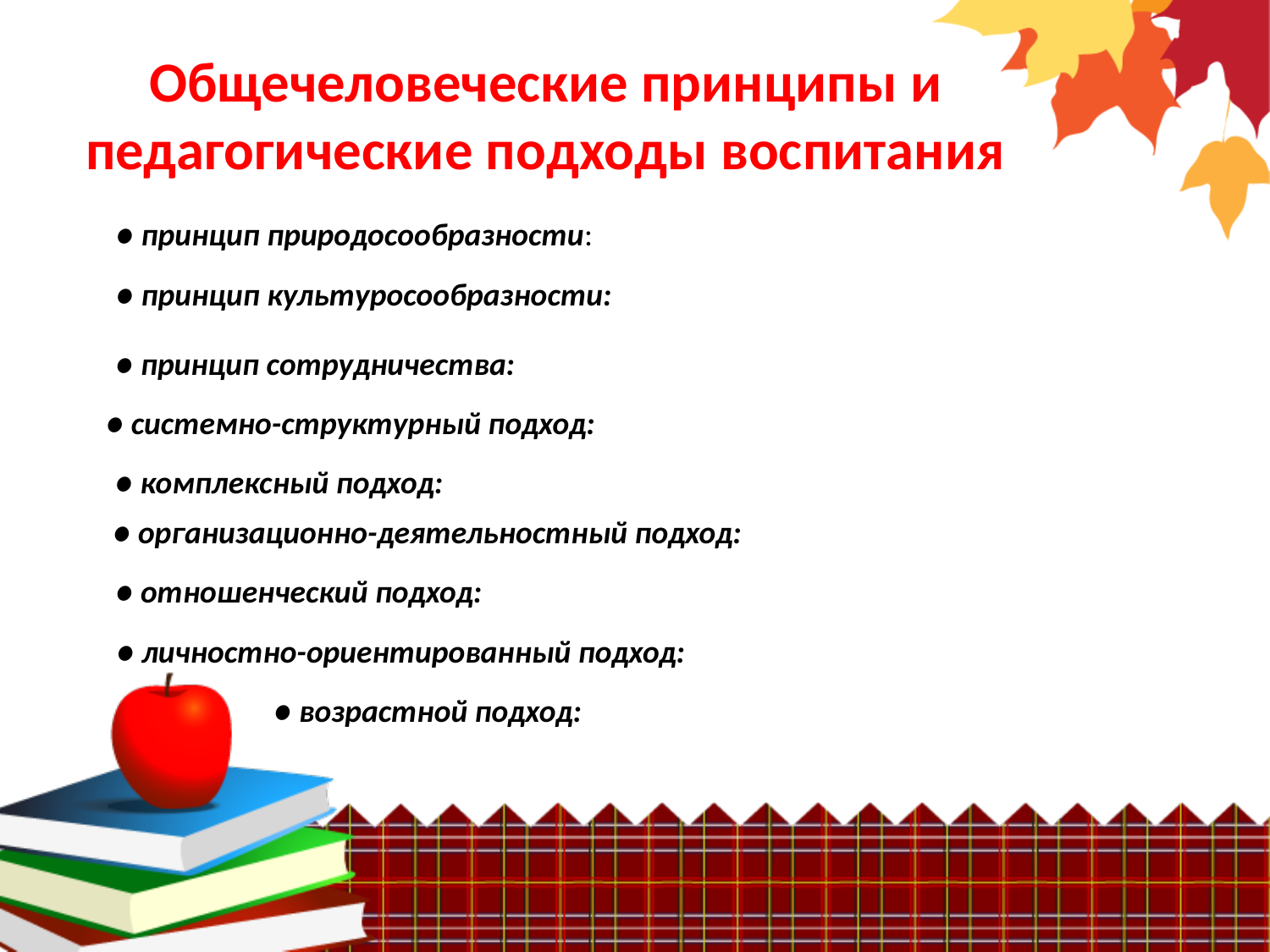

Общечеловеческие принципы и педагогические подходы воспитания
● принцип природосообразности:
● принцип культуросообразности:
● принцип сотрудничества:
● системно-структурный подход:
● комплексный подход:
● организационно-деятельностный подход:
● отношенческий подход:
● личностно-ориентированный подход:
● возрастной подход: